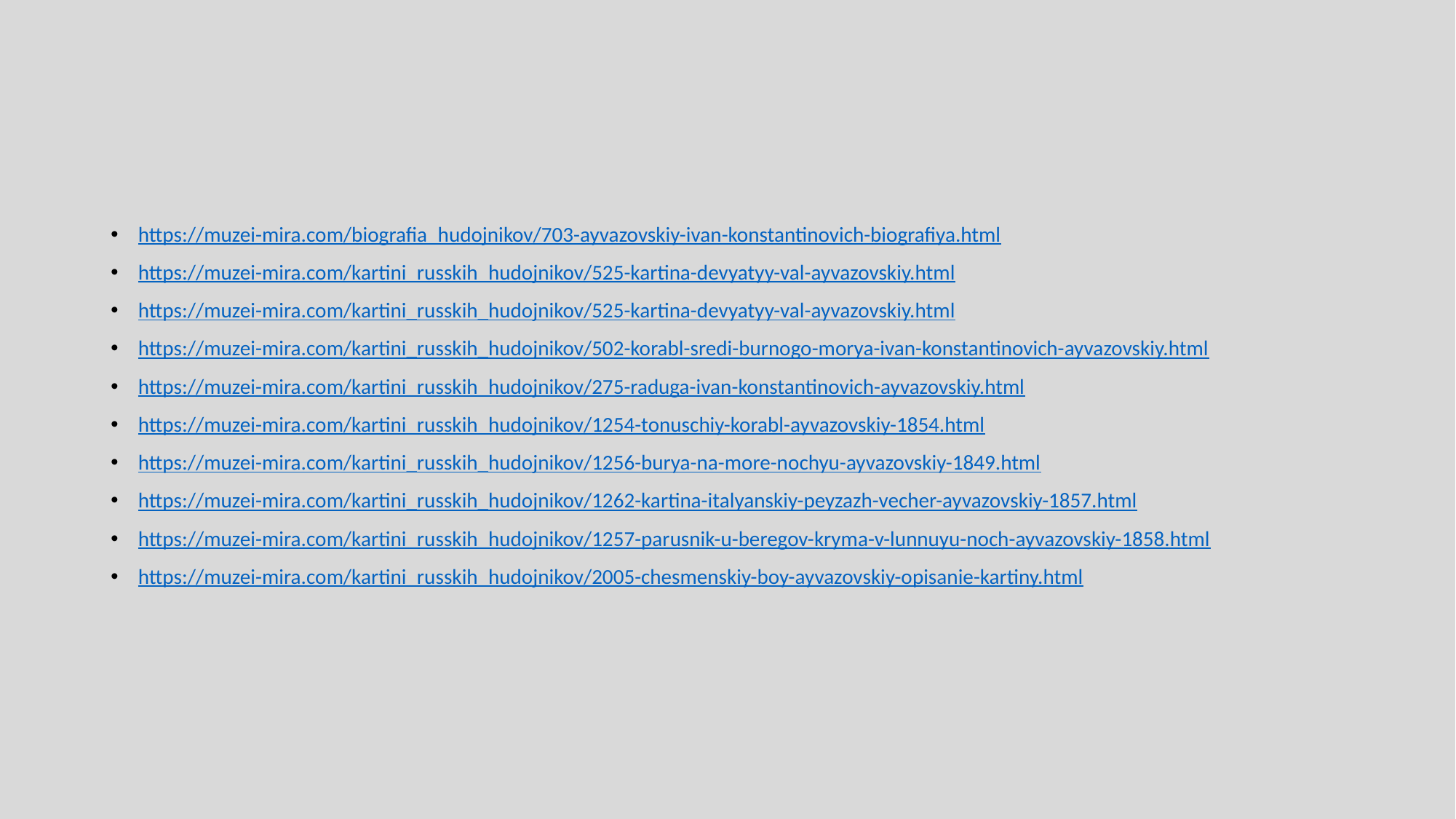

#
https://muzei-mira.com/biografia_hudojnikov/703-ayvazovskiy-ivan-konstantinovich-biografiya.html
https://muzei-mira.com/kartini_russkih_hudojnikov/525-kartina-devyatyy-val-ayvazovskiy.html
https://muzei-mira.com/kartini_russkih_hudojnikov/525-kartina-devyatyy-val-ayvazovskiy.html
https://muzei-mira.com/kartini_russkih_hudojnikov/502-korabl-sredi-burnogo-morya-ivan-konstantinovich-ayvazovskiy.html
https://muzei-mira.com/kartini_russkih_hudojnikov/275-raduga-ivan-konstantinovich-ayvazovskiy.html
https://muzei-mira.com/kartini_russkih_hudojnikov/1254-tonuschiy-korabl-ayvazovskiy-1854.html
https://muzei-mira.com/kartini_russkih_hudojnikov/1256-burya-na-more-nochyu-ayvazovskiy-1849.html
https://muzei-mira.com/kartini_russkih_hudojnikov/1262-kartina-italyanskiy-peyzazh-vecher-ayvazovskiy-1857.html
https://muzei-mira.com/kartini_russkih_hudojnikov/1257-parusnik-u-beregov-kryma-v-lunnuyu-noch-ayvazovskiy-1858.html
https://muzei-mira.com/kartini_russkih_hudojnikov/2005-chesmenskiy-boy-ayvazovskiy-opisanie-kartiny.html